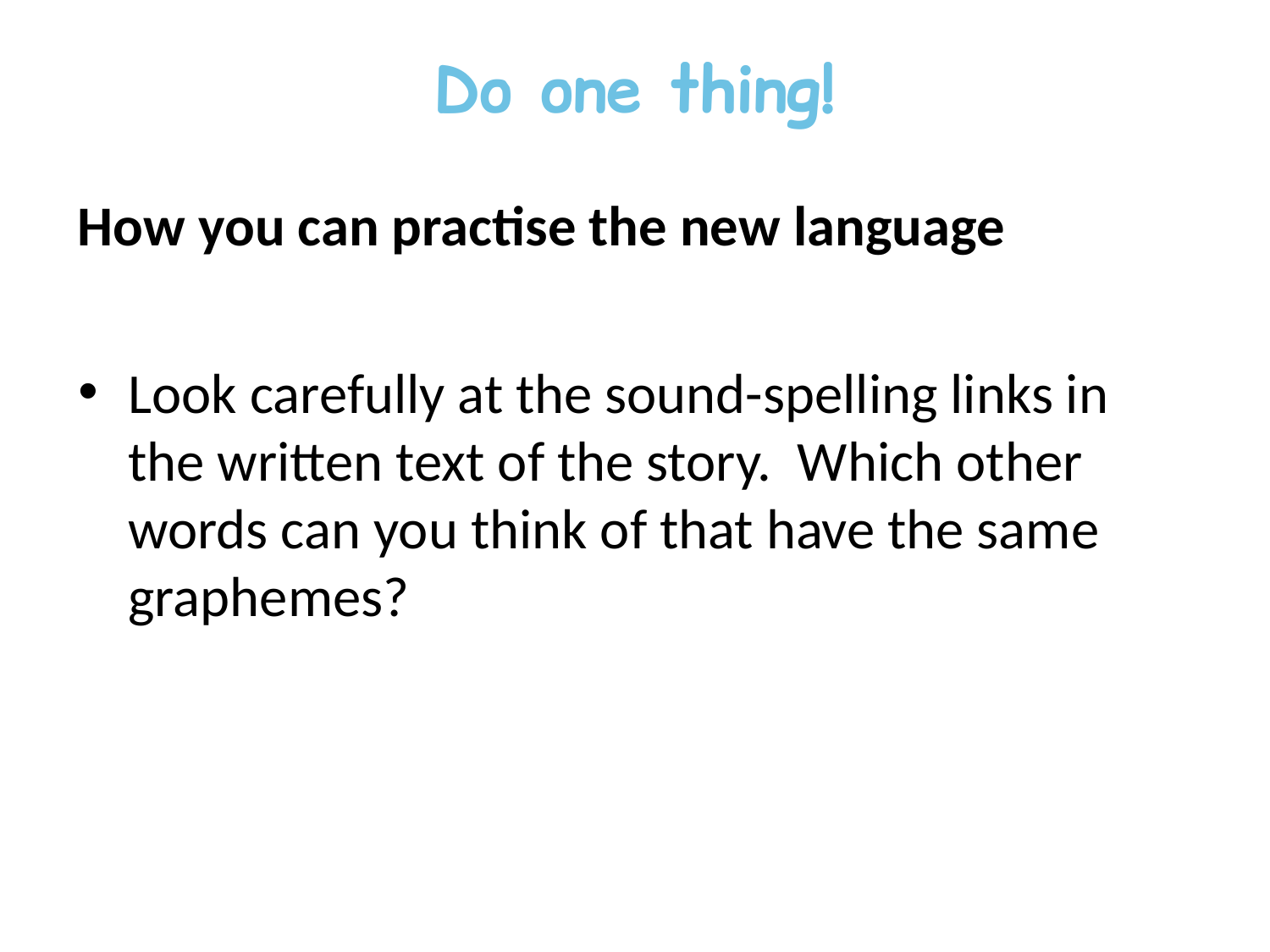

# Do one thing!
How you can practise the new language
Look carefully at the sound-spelling links in the written text of the story.  Which other words can you think of that have the same graphemes?